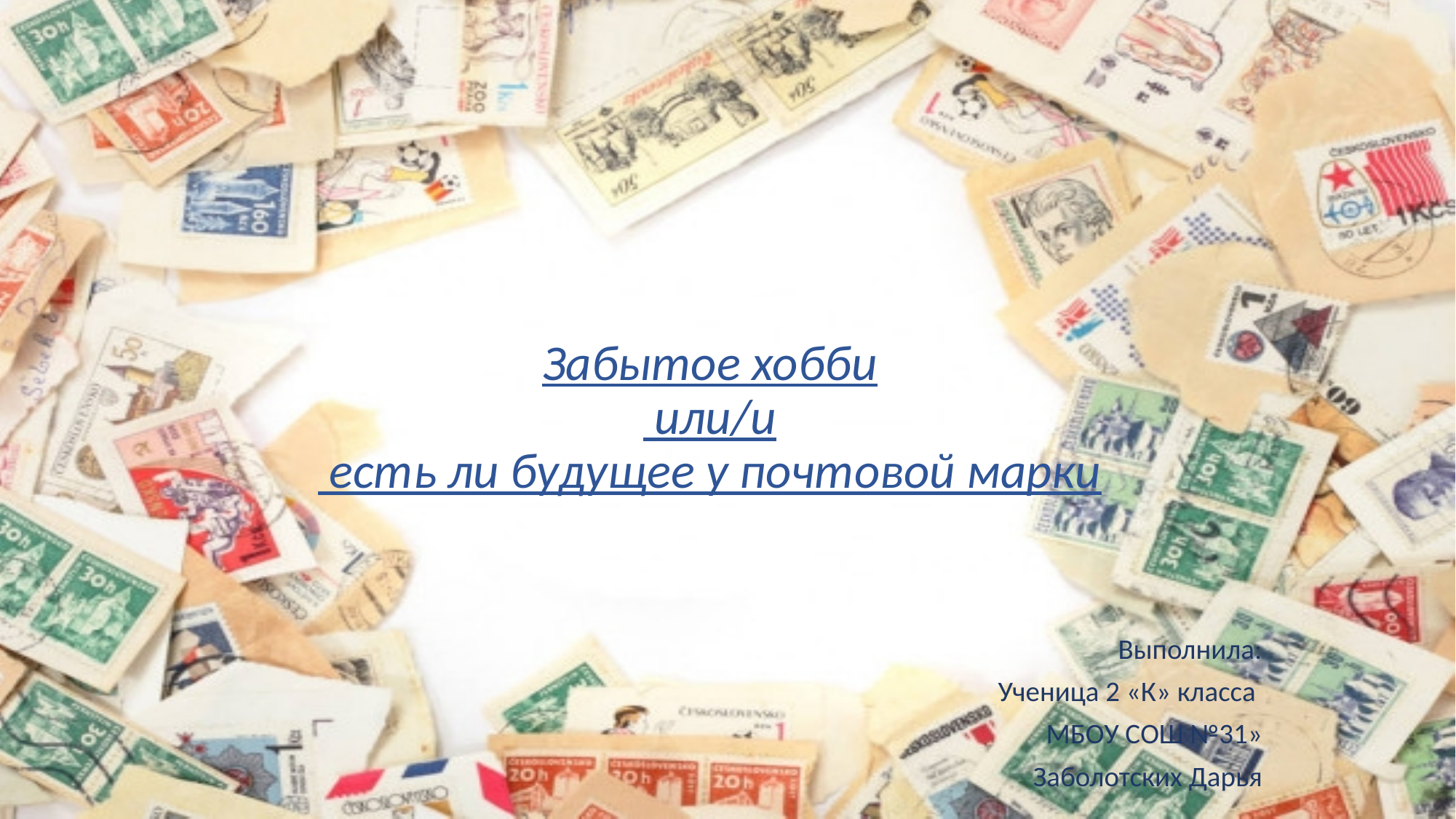

# Забытое хобби или/и есть ли будущее у почтовой марки
Выполнила:
Ученица 2 «К» класса
МБОУ СОШ №31»
Заболотских Дарья